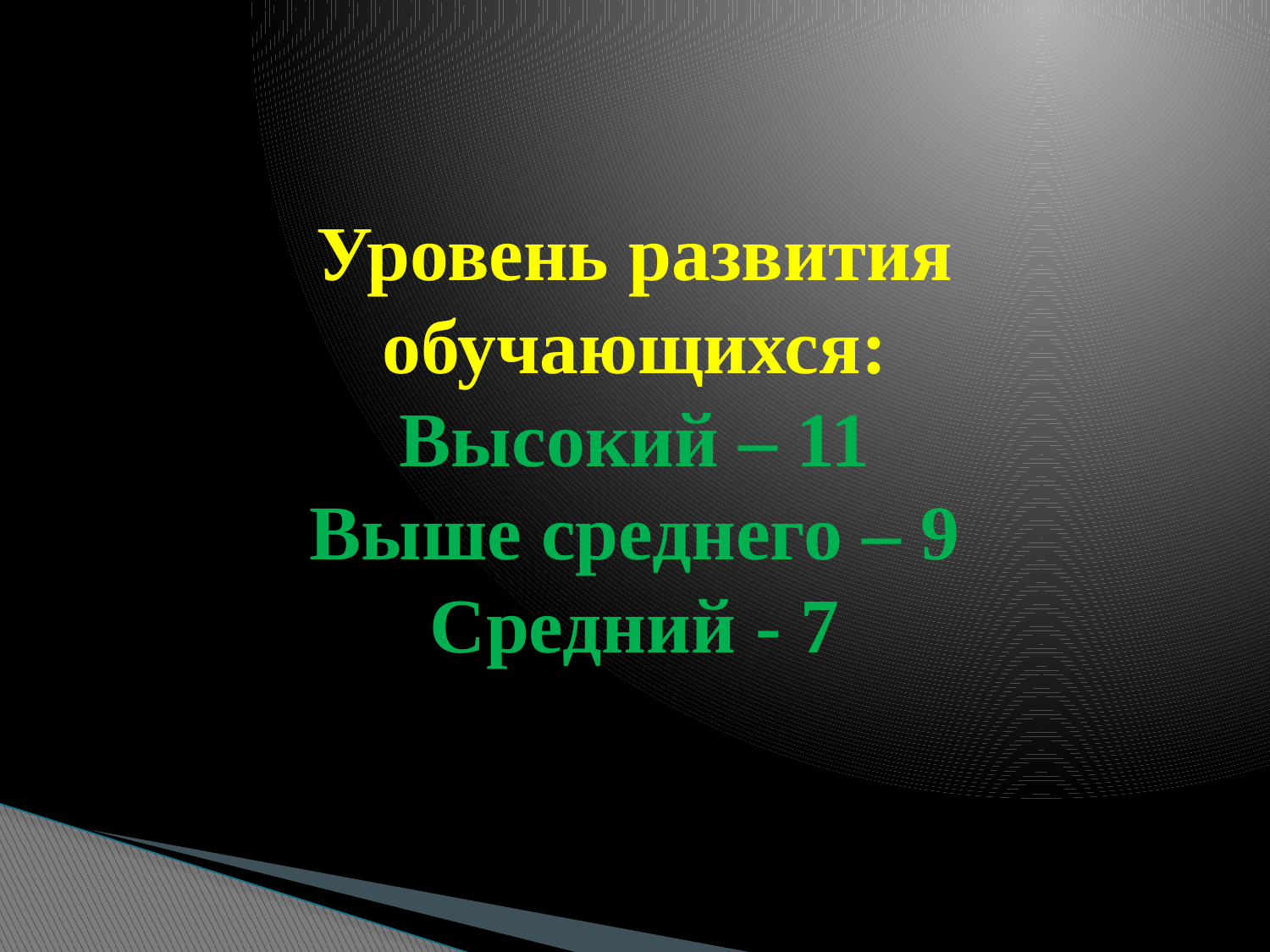

# Уровень развития обучающихся: Высокий – 11 Выше среднего – 9 Средний - 7